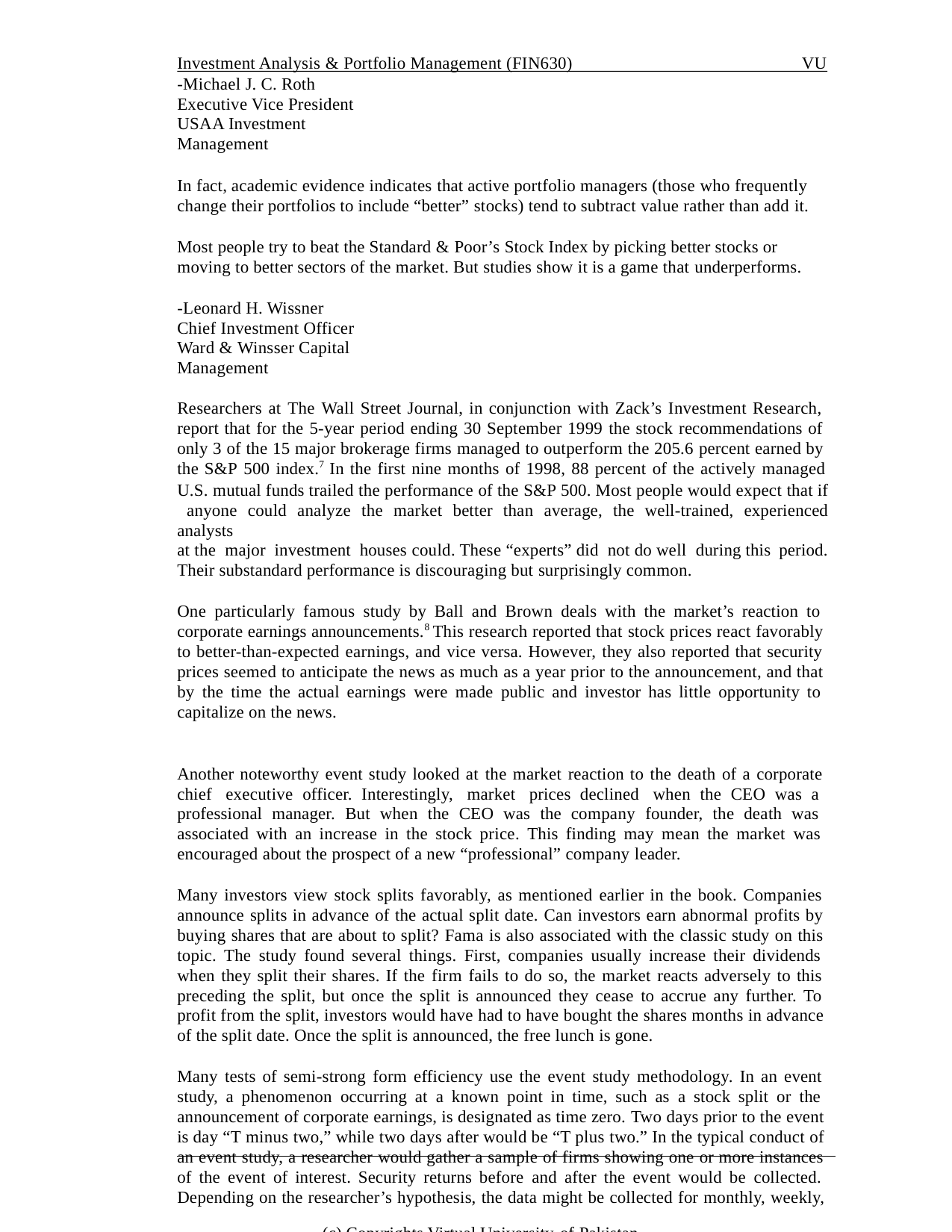

Investment Analysis & Portfolio Management (FIN630)
VU
-Michael J. C. Roth  Executive Vice President
USAA Investment Management

In fact, academic evidence indicates that active portfolio managers (those who frequently  change their portfolios to include “better” stocks) tend to subtract value rather than add it.

Most people try to beat the Standard & Poor’s Stock Index by picking better stocks or  moving to better sectors of the market. But studies show it is a game that underperforms.

-Leonard H. Wissner  Chief Investment Officer
Ward & Winsser Capital Management

Researchers at The Wall Street Journal, in conjunction with Zack’s Investment Research,  report that for the 5-year period ending 30 September 1999 the stock recommendations of  only 3 of the 15 major brokerage firms managed to outperform the 205.6 percent earned by  the S&P 500 index.7  In the first nine months of 1998, 88 percent of the actively managed
U.S. mutual funds trailed the performance of the S&P 500. Most people would expect that if  anyone could analyze the market better than average, the well-trained, experienced analysts
at the  major  investment  houses could. These “experts” did  not do well  during this period.
Their substandard performance is discouraging but surprisingly common.

One particularly famous study by Ball and Brown deals with the market’s reaction to  corporate earnings announcements.8 This research reported that stock prices react favorably  to better-than-expected earnings, and vice versa. However, they also reported that security  prices seemed to anticipate the news as much as a year prior to the announcement, and that  by the time the actual earnings were made public and investor has little opportunity to  capitalize on the news.

Another noteworthy event study looked at the market reaction to the death of a corporate  chief executive officer. Interestingly, market prices declined when the CEO was a  professional manager. But when the CEO was the company founder, the death was  associated with an increase in the stock price. This finding may mean the market was  encouraged about the prospect of a new “professional” company leader.

Many investors view stock splits favorably, as mentioned earlier in the book. Companies  announce splits in advance of the actual split date. Can investors earn abnormal profits by  buying shares that are about to split? Fama is also associated with the classic study on this  topic. The study found several things. First, companies usually increase their dividends  when they split their shares. If the firm fails to do so, the market reacts adversely to this  preceding the split, but once the split is announced they cease to accrue any further. To  profit from the split, investors would have had to have bought the shares months in advance  of the split date. Once the split is announced, the free lunch is gone.

Many tests of semi-strong form efficiency use the event study methodology. In an event  study, a phenomenon occurring at a known point in time, such as a stock split or the  announcement of corporate earnings, is designated as time zero. Two days prior to the event  is day “T minus two,” while two days after would be “T plus two.” In the typical conduct of  an event study, a researcher would gather a sample of firms showing one or more instances  of the event of interest. Security returns before and after the event would be collected.  Depending on the researcher’s hypothesis, the data might be collected for monthly, weekly,
(c) Copyrights Virtual University of Pakistan	147